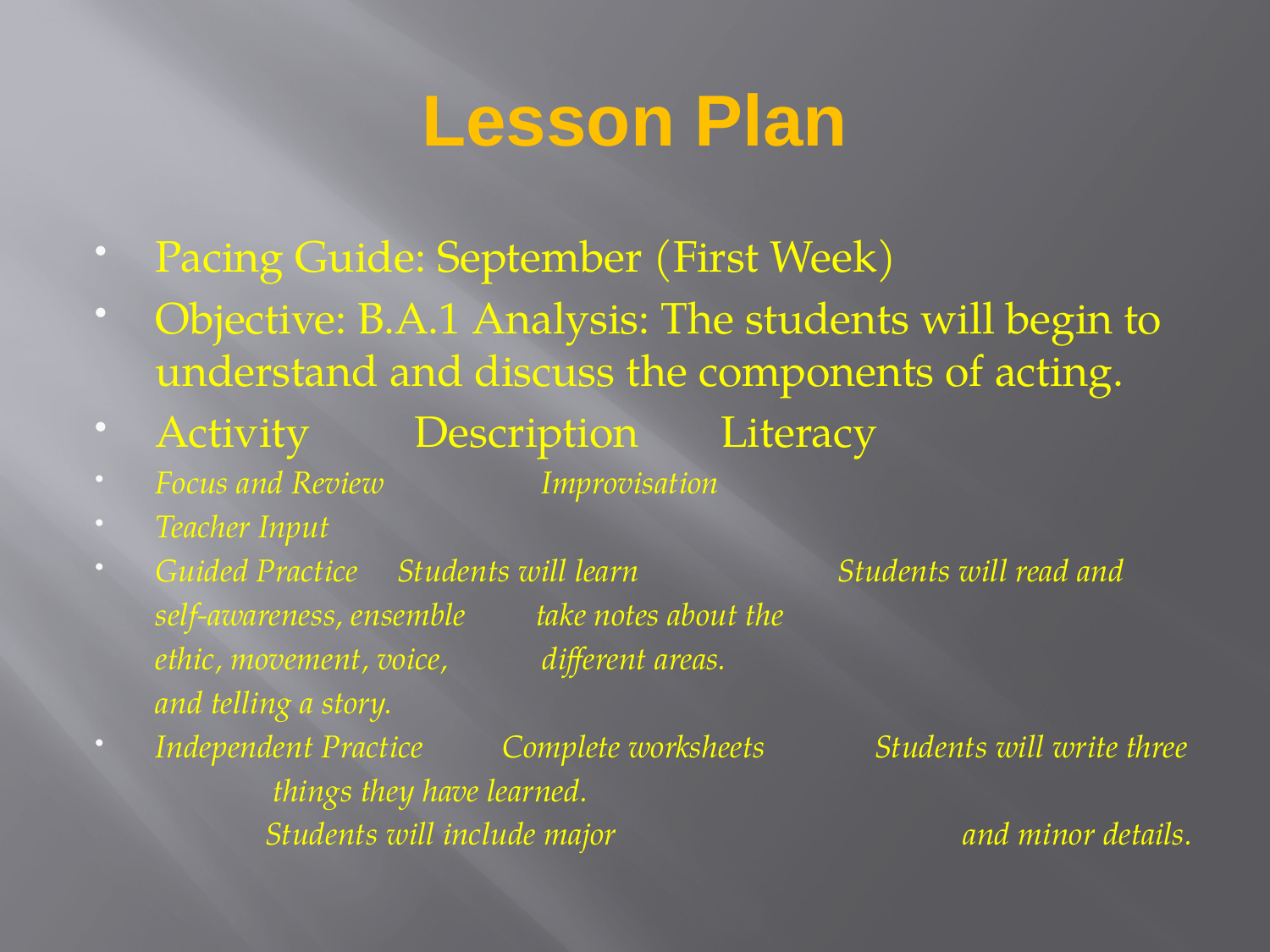

# Lesson Plan
Pacing Guide: September (First Week)
Objective: B.A.1 Analysis: The students will begin to understand and discuss the components of acting.
Activity		   Description		Literacy
Focus and Review	      Improvisation
Teacher Input
Guided Practice	  Students will learn	               Students will read and
				self-awareness, ensemble         take notes about the
				ethic, movement, voice,            different areas.
				and telling a story.
Independent Practice	 Complete worksheets              Students will write three
						               things they have learned.
						              Students will include major 				                               and minor details.